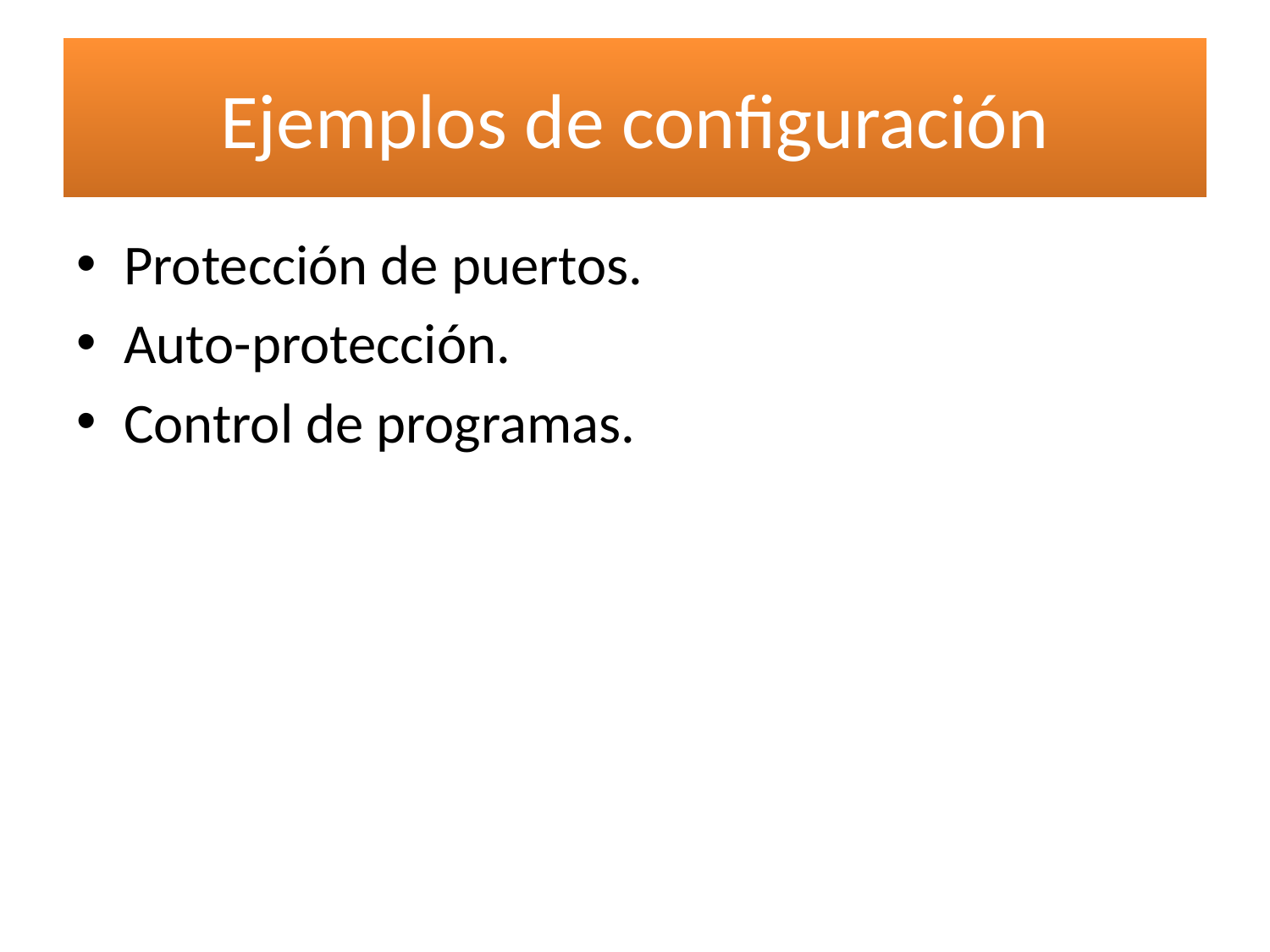

# Ejemplos de configuración
Protección de puertos.
Auto-protección.
Control de programas.